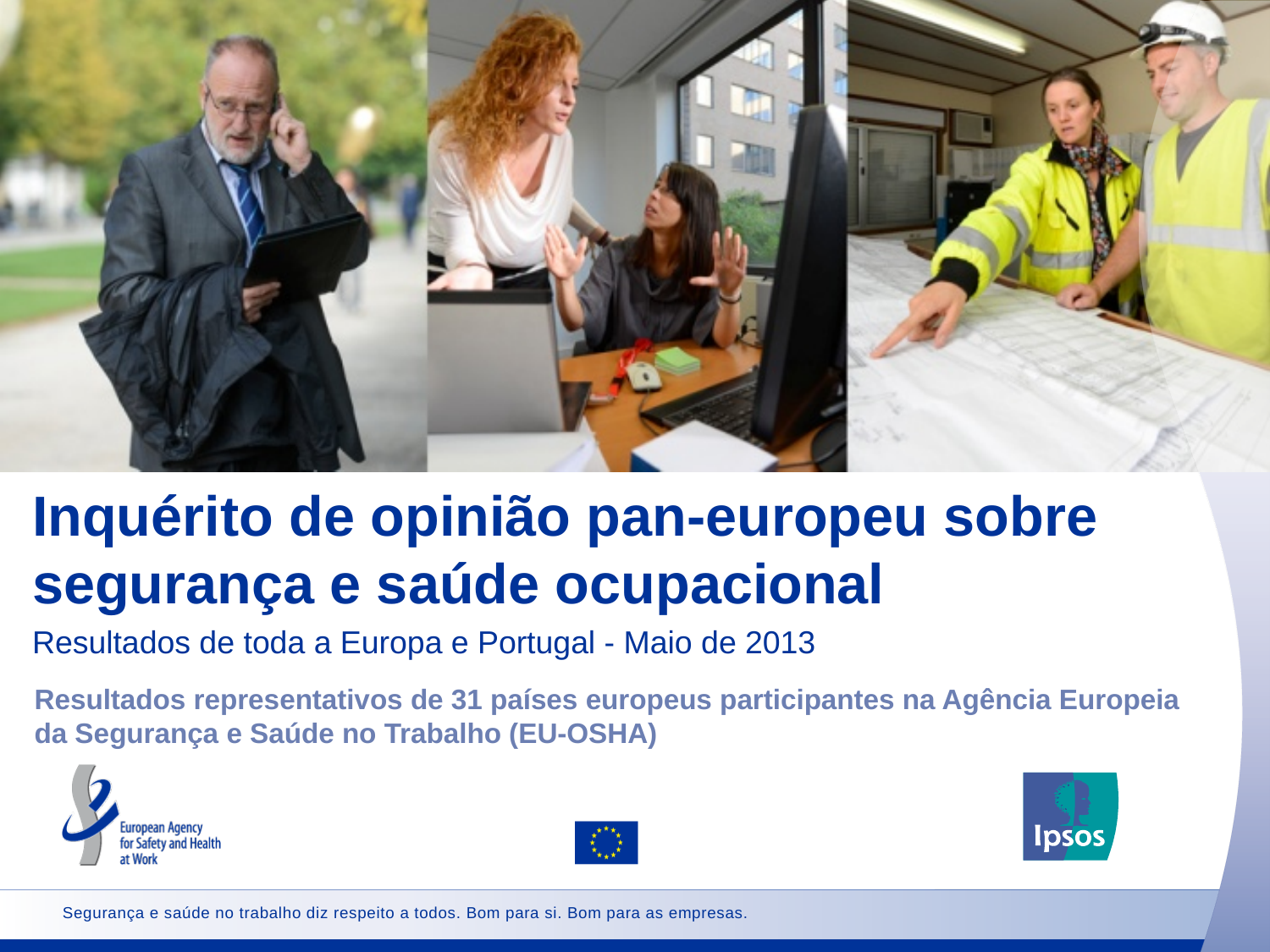

# Inquérito de opinião pan-europeu sobre segurança e saúde ocupacional
Resultados de toda a Europa e Portugal - Maio de 2013
Resultados representativos de 31 países europeus participantes na Agência Europeia da Segurança e Saúde no Trabalho (EU-OSHA)

Segurança e saúde no trabalho diz respeito a todos. Bom para si. Bom para as empresas.